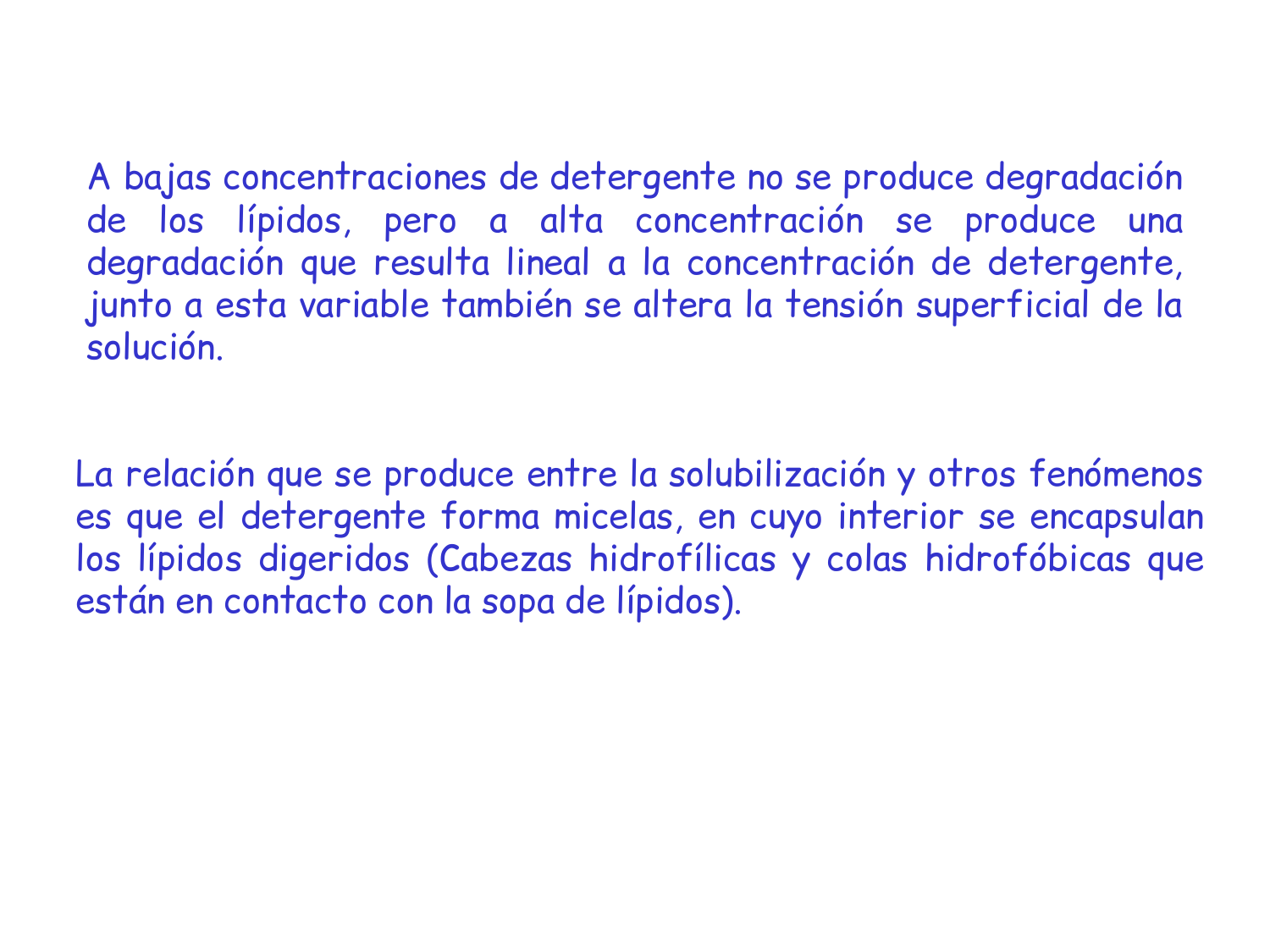

A bajas concentraciones de detergente no se produce degradación de los lípidos, pero a alta concentración se produce una degradación que resulta lineal a la concentración de detergente, junto a esta variable también se altera la tensión superficial de la solución.
La relación que se produce entre la solubilización y otros fenómenos es que el detergente forma micelas, en cuyo interior se encapsulan los lípidos digeridos (Cabezas hidrofílicas y colas hidrofóbicas que están en contacto con la sopa de lípidos).